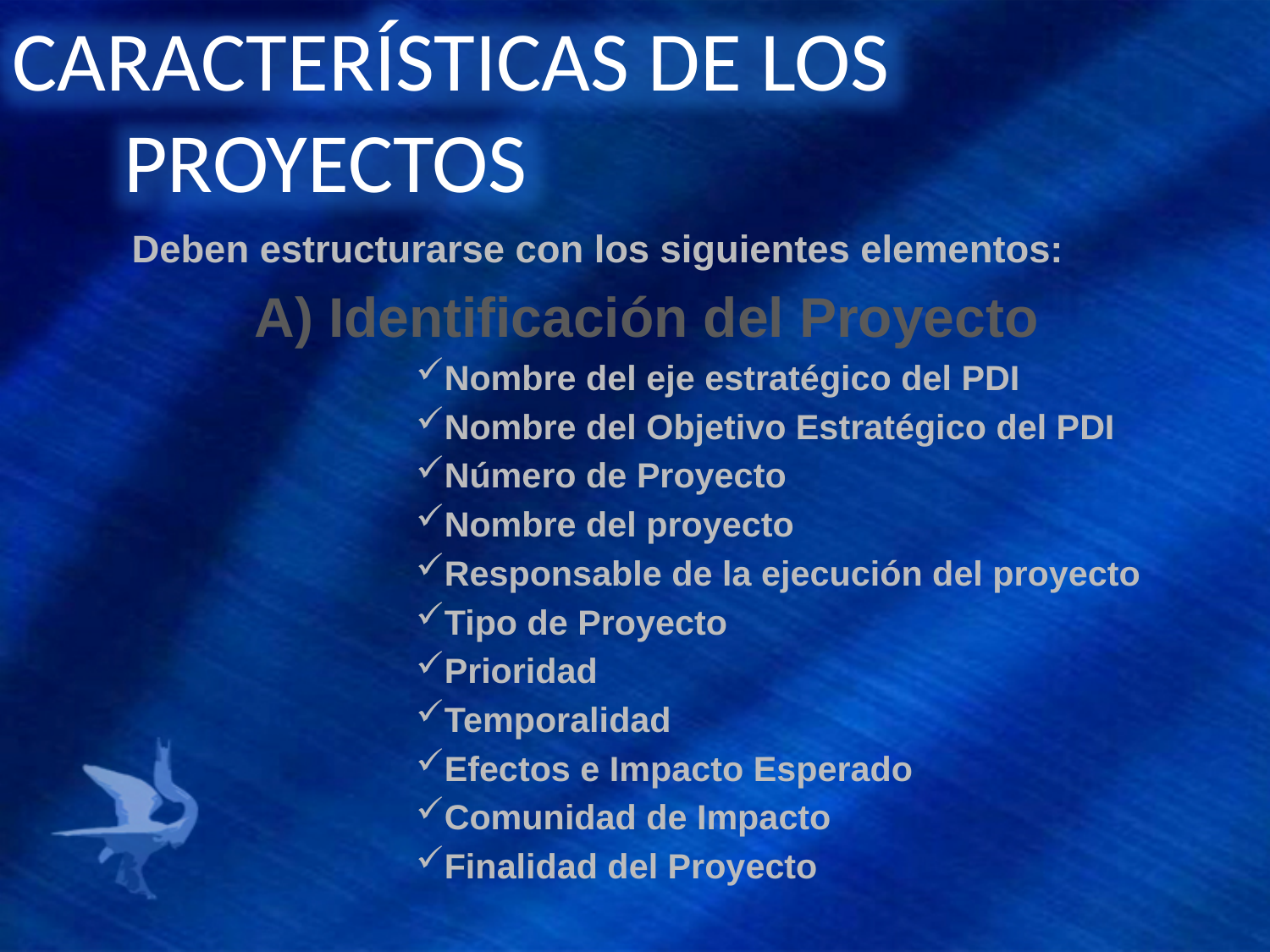

CARACTERÍSTICAS DE LOS
PROYECTOS
Deben estructurarse con los siguientes elementos:
A) Identificación del Proyecto
Nombre del eje estratégico del PDI
Nombre del Objetivo Estratégico del PDI
Número de Proyecto
Nombre del proyecto
Responsable de la ejecución del proyecto
Tipo de Proyecto
Prioridad
Temporalidad
Efectos e Impacto Esperado
Comunidad de Impacto
Finalidad del Proyecto